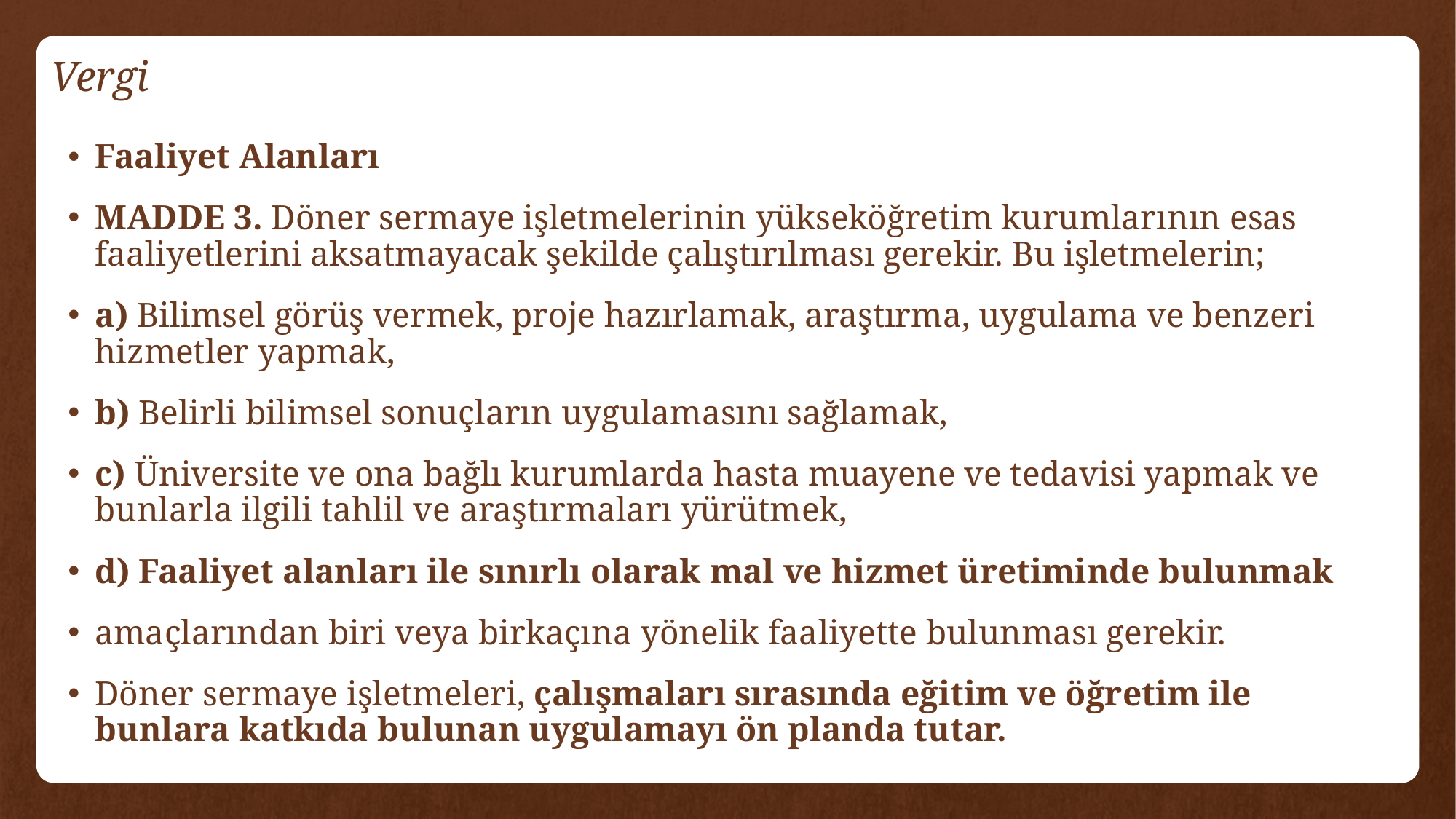

# Vergi
Faaliyet Alanları
MADDE 3. Döner sermaye işletmelerinin yükseköğretim kurumlarının esas faaliyetlerini aksatmayacak şekilde çalıştırılması gerekir. Bu işletmelerin;
a) Bilimsel görüş vermek, proje hazırlamak, araştırma, uygulama ve benzeri hizmetler yapmak,
b) Belirli bilimsel sonuçların uygulamasını sağlamak,
c) Üniversite ve ona bağlı kurumlarda hasta muayene ve tedavisi yapmak ve bunlarla ilgili tahlil ve araştırmaları yürütmek,
d) Faaliyet alanları ile sınırlı olarak mal ve hizmet üretiminde bulunmak
amaçlarından biri veya birkaçına yönelik faaliyette bulunması gerekir.
Döner sermaye işletmeleri, çalışmaları sırasında eğitim ve öğretim ile bunlara katkıda bulunan uygulamayı ön planda tutar.